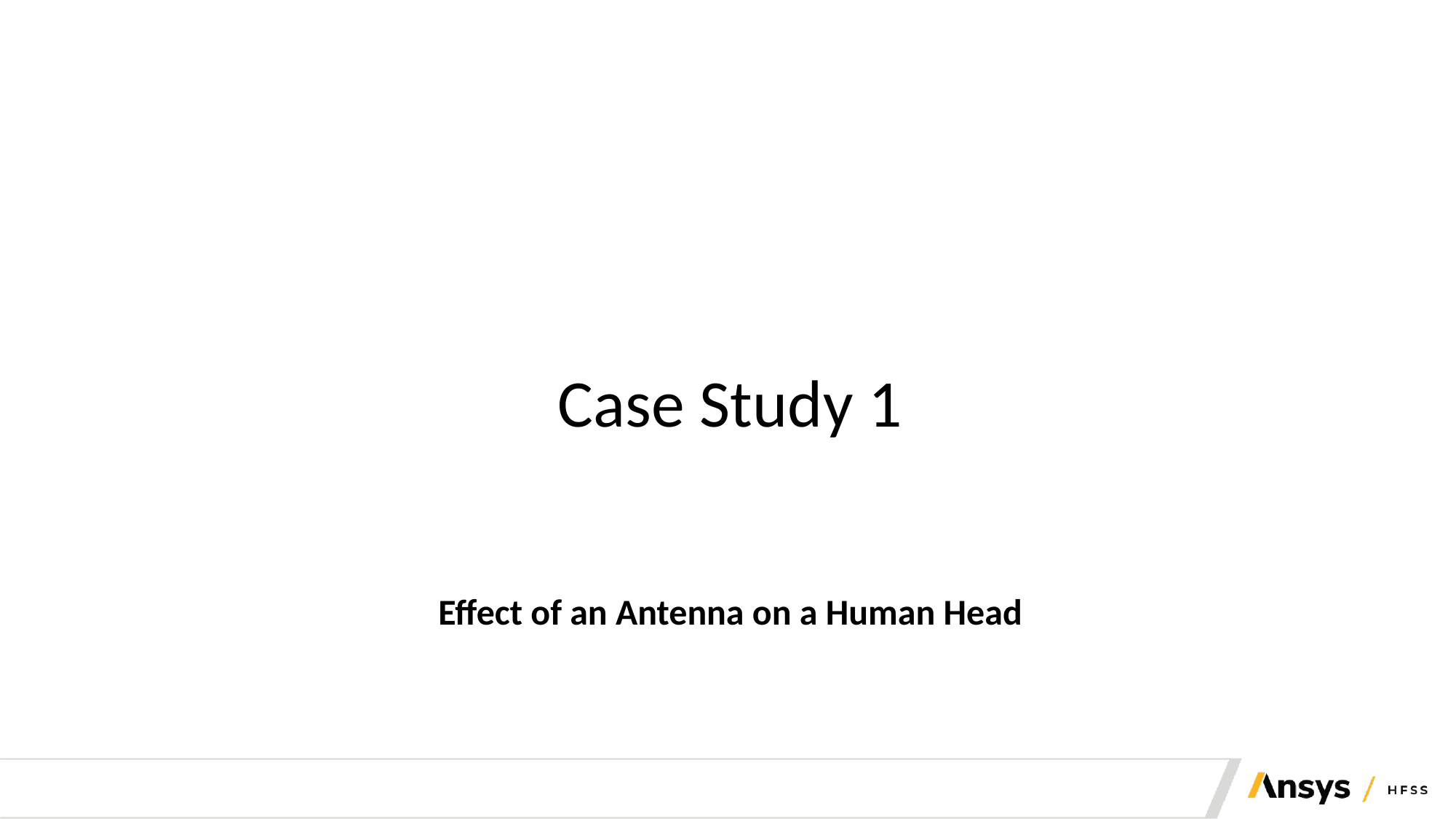

# Case Study 1
Effect of an Antenna on a Human Head